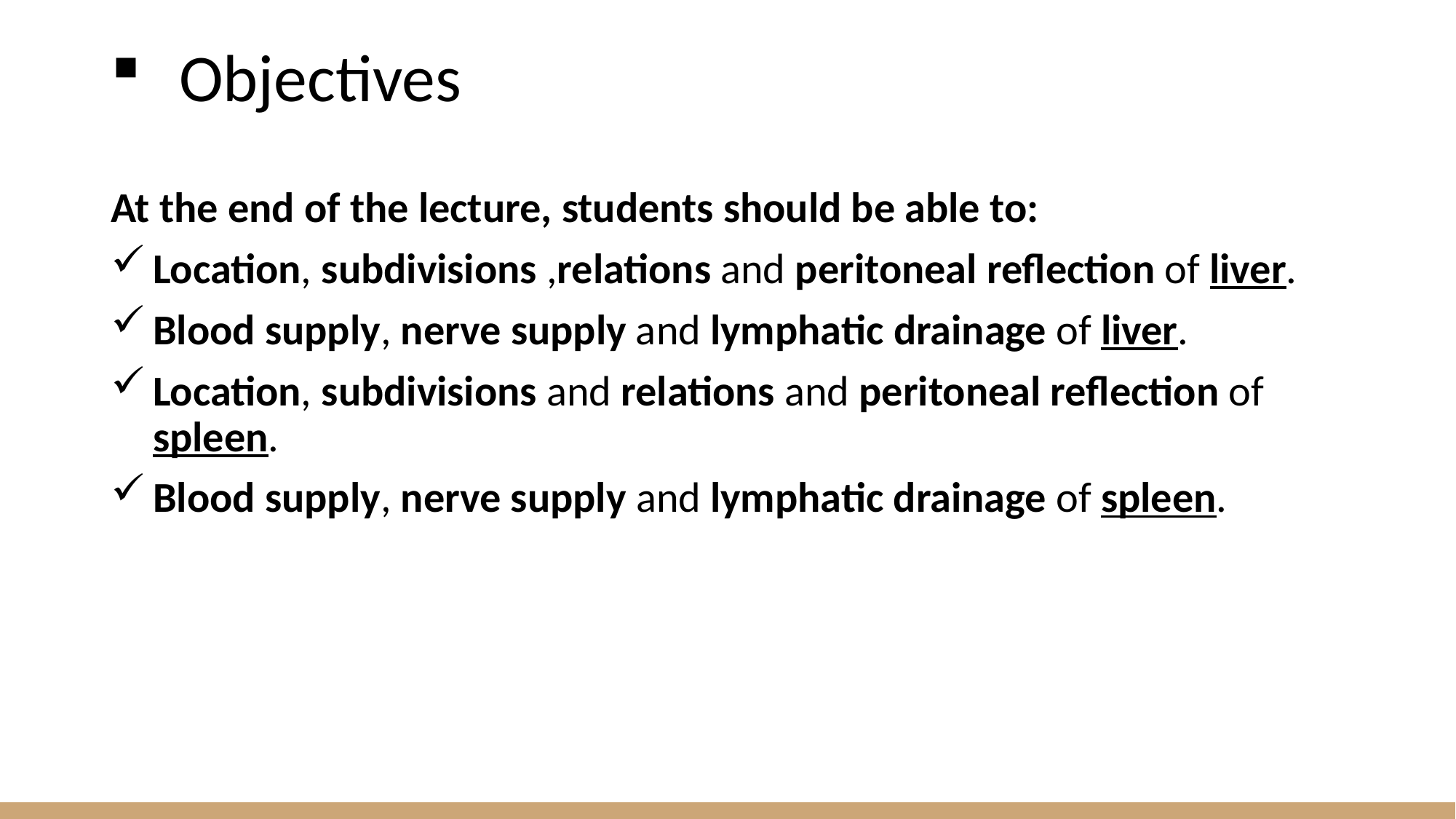

# Objectives
At the end of the lecture, students should be able to:
Location, subdivisions ,relations and peritoneal reflection of liver.
Blood supply, nerve supply and lymphatic drainage of liver.
Location, subdivisions and relations and peritoneal reflection of spleen.
Blood supply, nerve supply and lymphatic drainage of spleen.